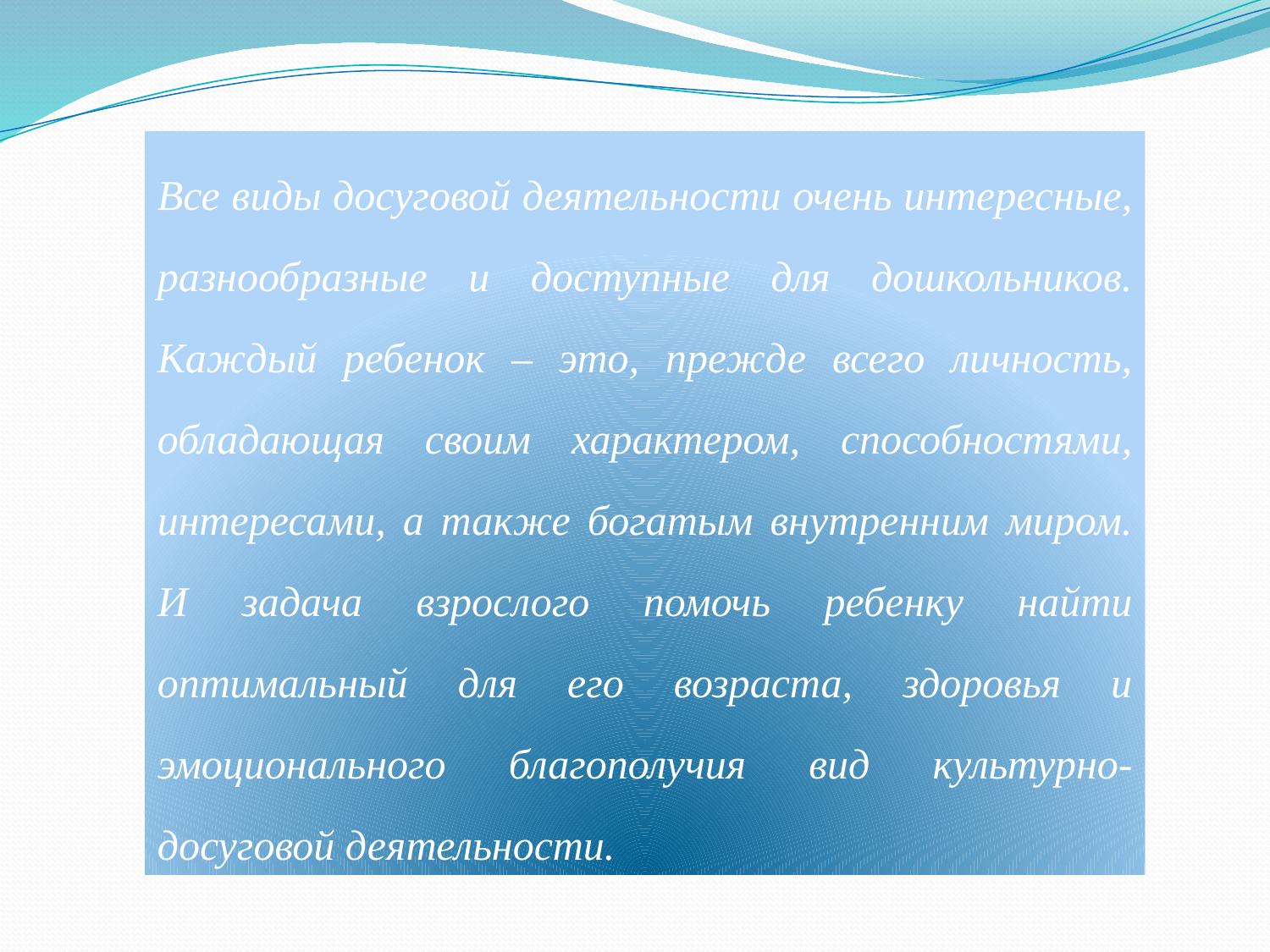

Все виды досуговой деятельности очень интересные, разнообразные и доступные для дошкольников. Каждый ребенок – это, прежде всего личность, обладающая своим характером, способностями, интересами, а также богатым внутренним миром. И задача взрослого помочь ребенку найти оптимальный для его возраста, здоровья и эмоционального благополучия вид культурно-досуговой деятельности.